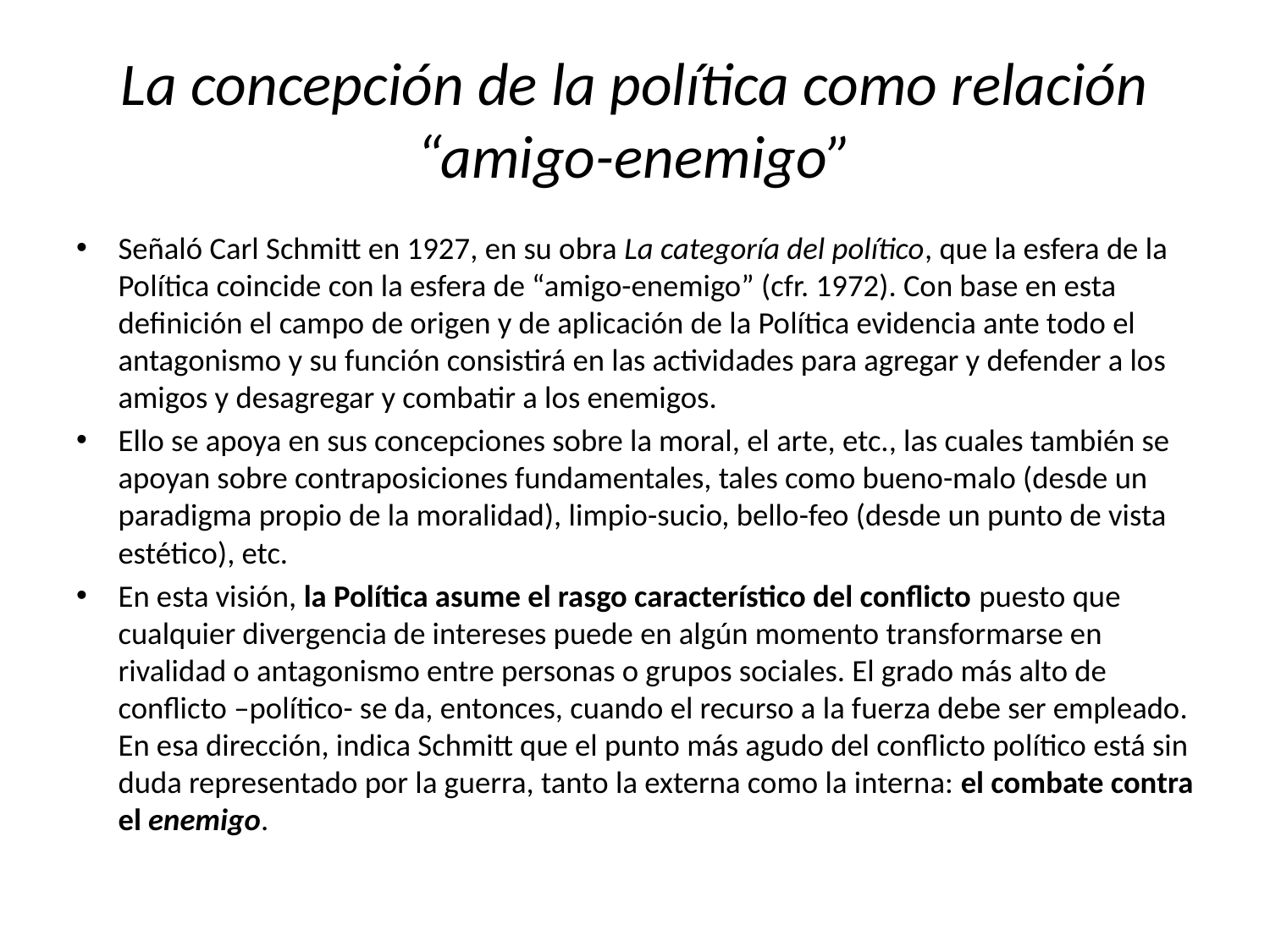

# La concepción de la política como relación “amigo-enemigo”
Señaló Carl Schmitt en 1927, en su obra La categoría del político, que la esfera de la Política coincide con la esfera de “amigo-enemigo” (cfr. 1972). Con base en esta definición el campo de origen y de aplicación de la Política evidencia ante todo el antagonismo y su función consistirá en las actividades para agregar y defender a los amigos y desagregar y combatir a los enemigos.
Ello se apoya en sus concepciones sobre la moral, el arte, etc., las cuales también se apoyan sobre contraposiciones fundamentales, tales como bueno-malo (desde un paradigma propio de la moralidad), limpio-sucio, bello-feo (desde un punto de vista estético), etc.
En esta visión, la Política asume el rasgo característico del conflicto puesto que cualquier divergencia de intereses puede en algún momento transformarse en rivalidad o antagonismo entre personas o grupos sociales. El grado más alto de conflicto –político- se da, entonces, cuando el recurso a la fuerza debe ser empleado. En esa dirección, indica Schmitt que el punto más agudo del conflicto político está sin duda representado por la guerra, tanto la externa como la interna: el combate contra el enemigo.